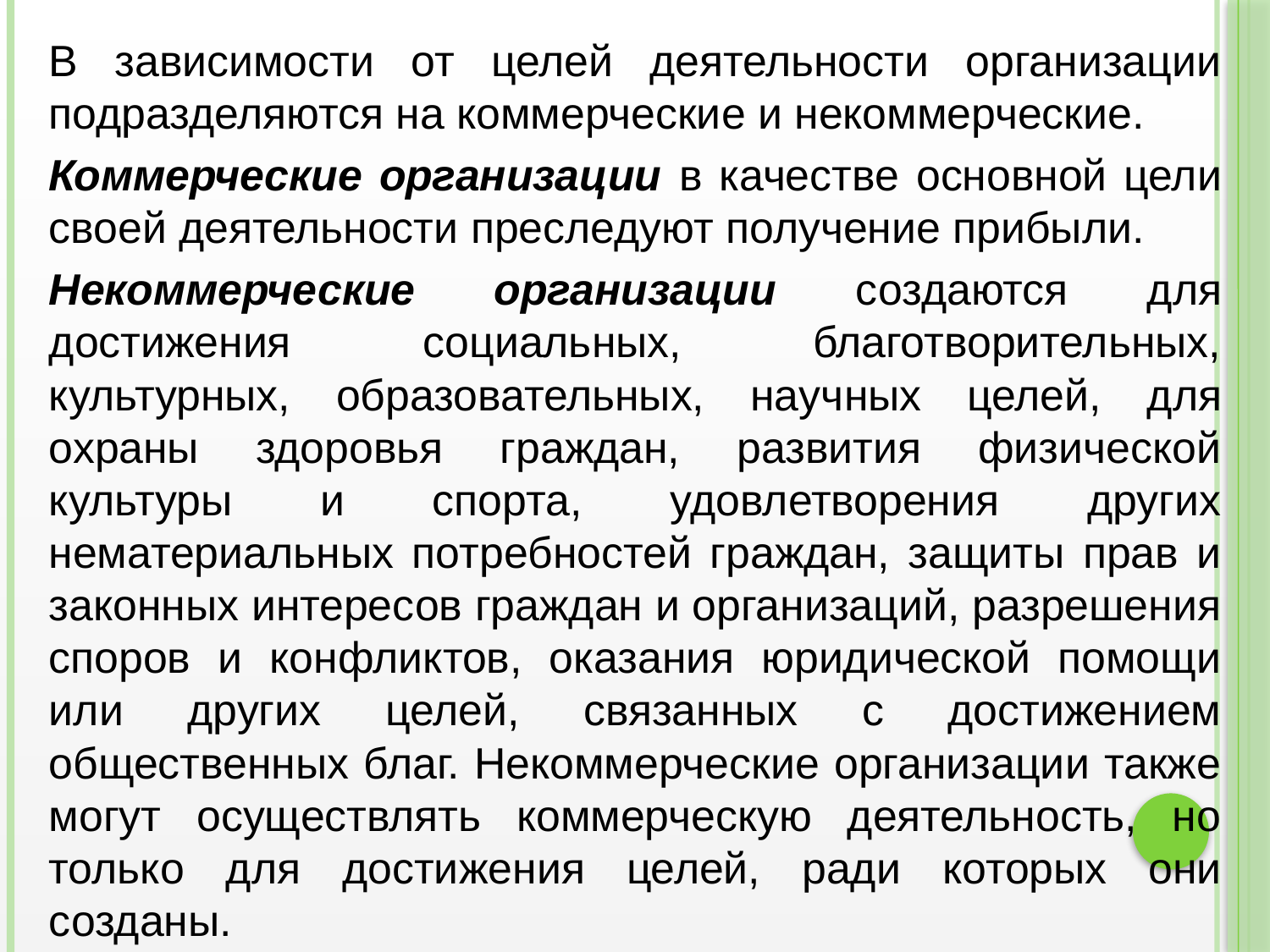

В зависимости от целей деятельности организации подразделяются на коммерческие и некоммерческие.
		Коммерческие организации в качестве основной цели своей деятельности преследуют получение прибыли.
		Некоммерческие организации создаются для достижения социальных, благотворительных, культурных, образовательных, науч­ных целей, для охраны здоровья граждан, развития физической культуры и спорта, удовлетворения других нематериальных по­требностей граждан, защиты прав и законных интересов граждан и организаций, разрешения споров и конфликтов, оказания юридической помощи или других целей, связанных с достижением общественных благ. Некоммерческие организации также могут осуществлять коммерческую деятельность, но только для дости­жения целей, ради которых они созданы.